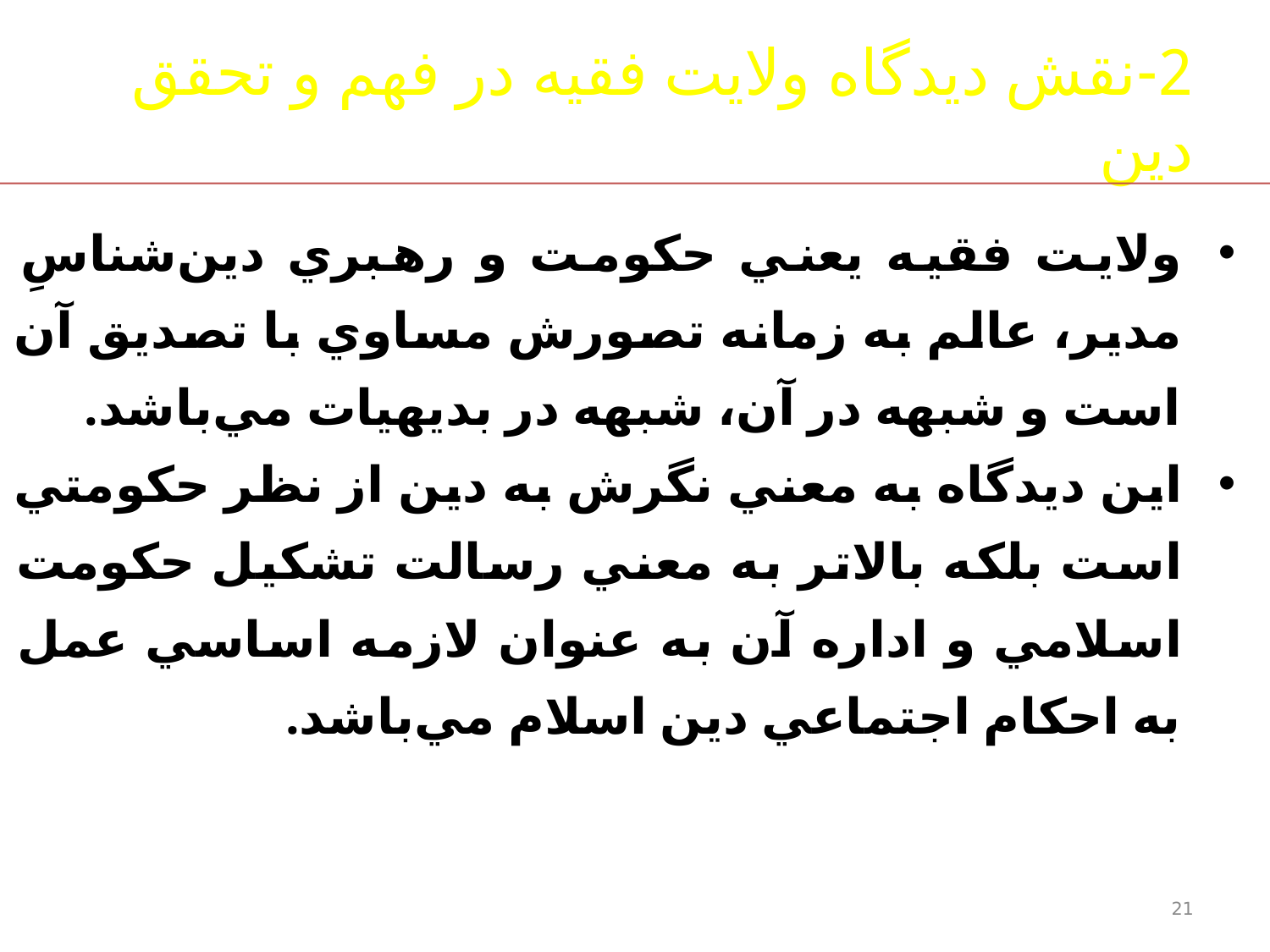

# 2-نقش ديدگاه ولايت فقيه در فهم و تحقق دين

ولايت فقيه يعني حكومت و رهبري دين‌شناسِ مدير، عالم به زمانه تصورش مساوي با تصديق آن است و شبهه در آن، شبهه در بديهيات مي‌باشد.
اين ديدگاه به معني نگرش به دين از نظر حكومتي است بلكه بالاتر به معني رسالت تشكيل حكومت اسلامي و اداره آن به عنوان لازمه اساسي عمل به احكام اجتماعي دين اسلام مي‌باشد.
21